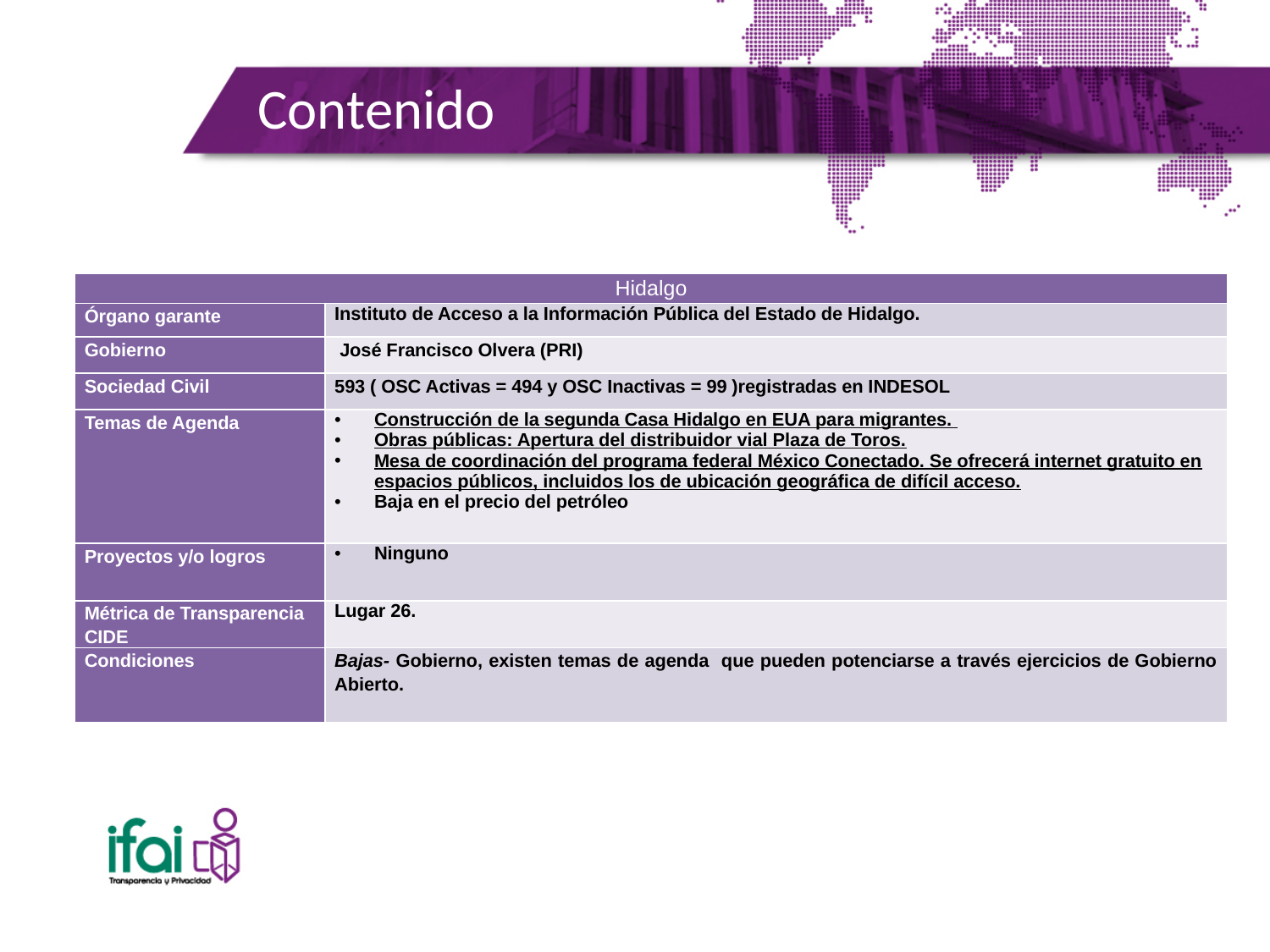

# Contenido

| Hidalgo |  |
| --- | --- |
| Órgano garante | Instituto de Acceso a la Información Pública del Estado de Hidalgo. |
| Gobierno | José Francisco Olvera (PRI) |
| Sociedad Civil | 593 ( OSC Activas = 494 y OSC Inactivas = 99 )registradas en INDESOL |
| Temas de Agenda | Construcción de la segunda Casa Hidalgo en EUA para migrantes. Obras públicas: Apertura del distribuidor vial Plaza de Toros. Mesa de coordinación del programa federal México Conectado. Se ofrecerá internet gratuito en espacios públicos, incluidos los de ubicación geográfica de difícil acceso. Baja en el precio del petróleo |
| Proyectos y/o logros | Ninguno |
| Métrica de Transparencia CIDE | Lugar 26. |
| Condiciones | Bajas- Gobierno, existen temas de agenda que pueden potenciarse a través ejercicios de Gobierno Abierto. |